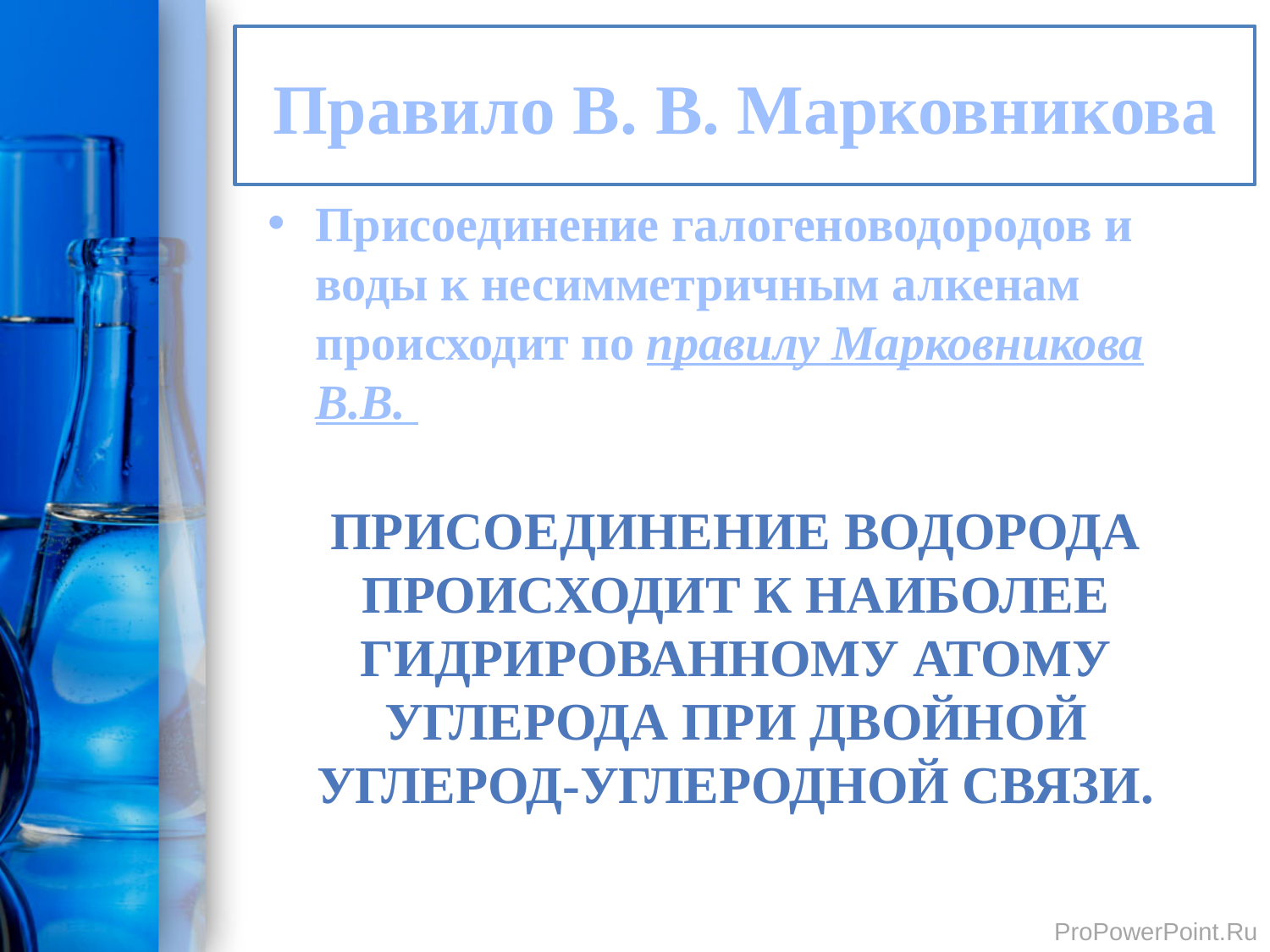

# Правило В. В. Марковникова
Присоединение галогеноводородов и воды к несимметричным алкенам происходит по правилу Марковникова В.В.

Присоединение водорода происходит к наиболее гидрированному атому углерода при двойной углерод-углеродной связи.